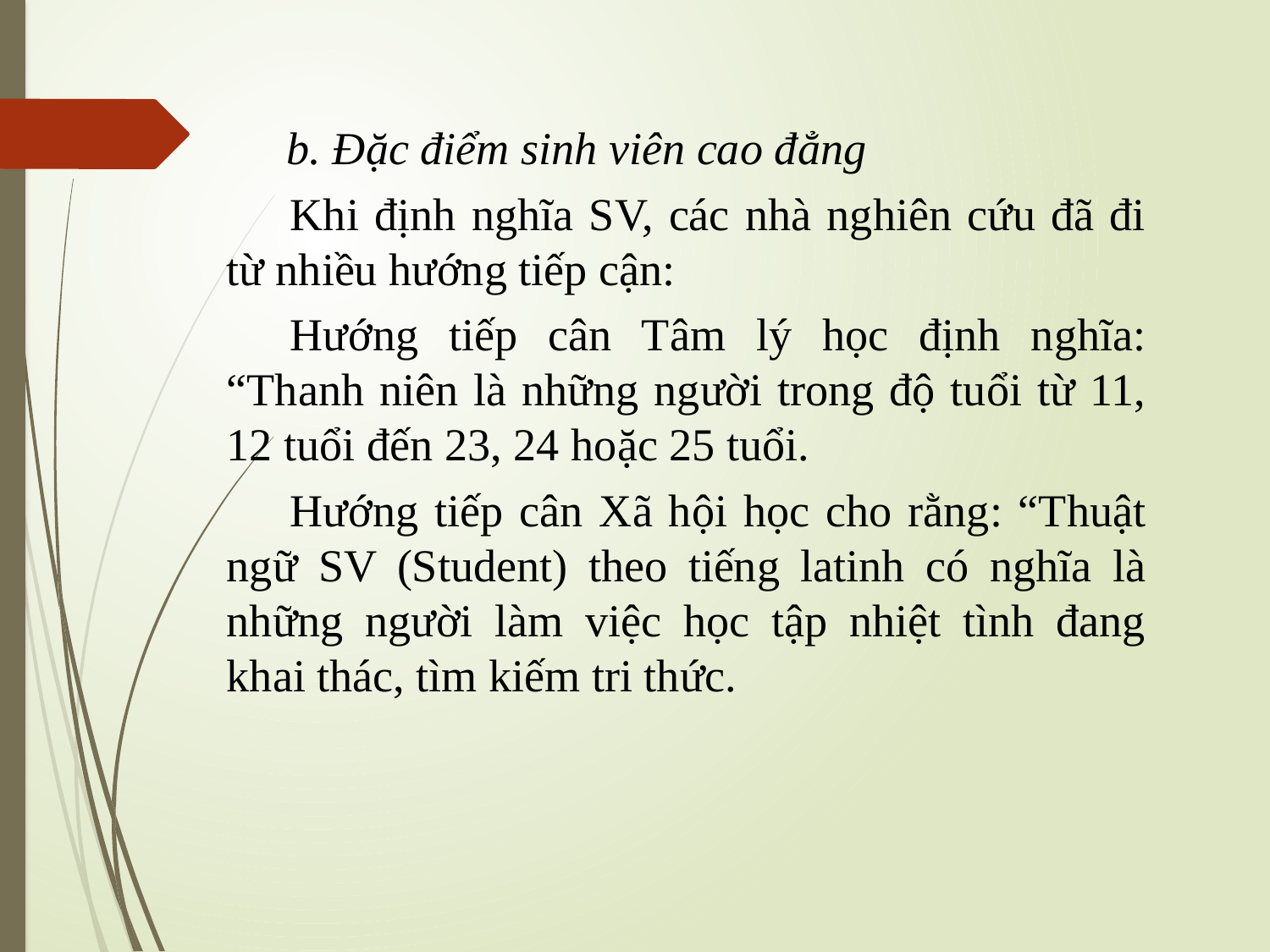

b. Đặc điểm sinh viên cao đẳng
Khi định nghĩa SV, các nhà nghiên cứu đã đi từ nhiều hướng tiếp cận:
Hướng tiếp cân Tâm lý học định nghĩa: “Thanh niên là những người trong độ tuổi từ 11, 12 tuổi đến 23, 24 hoặc 25 tuổi.
Hướng tiếp cân Xã hội học cho rằng: “Thuật ngữ SV (Student) theo tiếng latinh có nghĩa là những người làm việc học tập nhiệt tình đang khai thác, tìm kiếm tri thức.